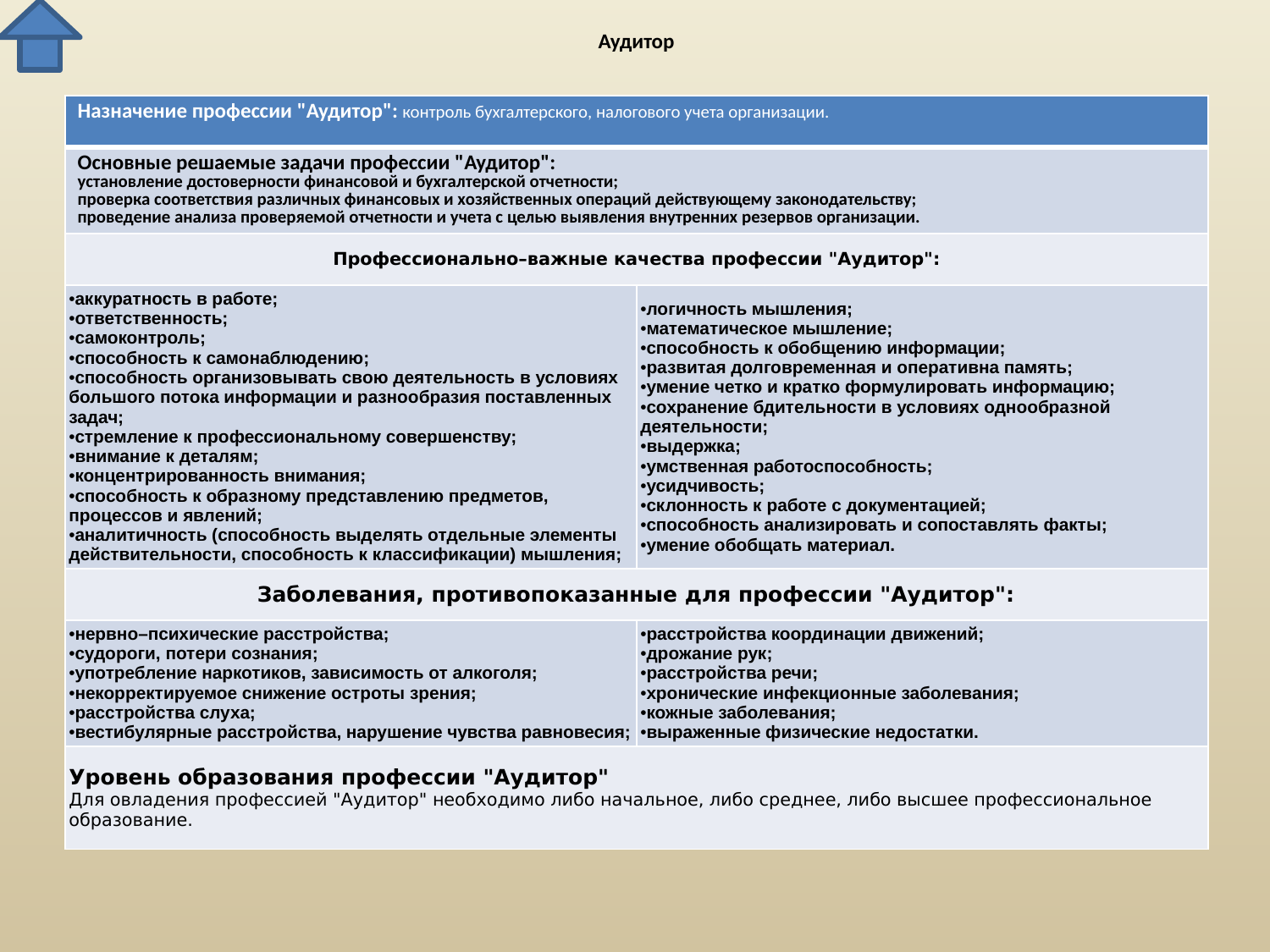

# Аудитор
| Назначение профессии "Аудитор": контроль бухгалтерского, налогового учета организации. |  |
| --- | --- |
| Основные решаемые задачи профессии "Аудитор": установление достоверности финансовой и бухгалтерской отчетности; проверка соответствия различных финансовых и хозяйственных операций действующему законодательству; проведение анализа проверяемой отчетности и учета с целью выявления внутренних резервов организации. |  |
| Профессионально–важные качества профессии "Аудитор": |  |
| аккуратность в работе; ответственность; самоконтроль; способность к самонаблюдению; способность организовывать свою деятельность в условиях большого потока информации и разнообразия поставленных задач; стремление к профессиональному совершенству; внимание к деталям; концентрированность внимания; способность к образному представлению предметов, процессов и явлений; аналитичность (способность выделять отдельные элементы действительности, способность к классификации) мышления; | логичность мышления; математическое мышление; способность к обобщению информации; развитая долговременная и оперативна память; умение четко и кратко формулировать информацию; сохранение бдительности в условиях однообразной деятельности; выдержка; умственная работоспособность; усидчивость; склонность к работе с документацией; способность анализировать и сопоставлять факты; умение обобщать материал. |
| Заболевания, противопоказанные для профессии "Аудитор": |  |
| нервно–психические расстройства; судороги, потери сознания; употребление наркотиков, зависимость от алкоголя; некорректируемое снижение остроты зрения; расстройства слуха; вестибулярные расстройства, нарушение чувства равновесия; | расстройства координации движений; дрожание рук; расстройства речи; хронические инфекционные заболевания; кожные заболевания; выраженные физические недостатки. |
| Уровень образования профессии "Аудитор" Для овладения профессией "Аудитор" необходимо либо начальное, либо среднее, либо высшее профессиональное образование. |  |